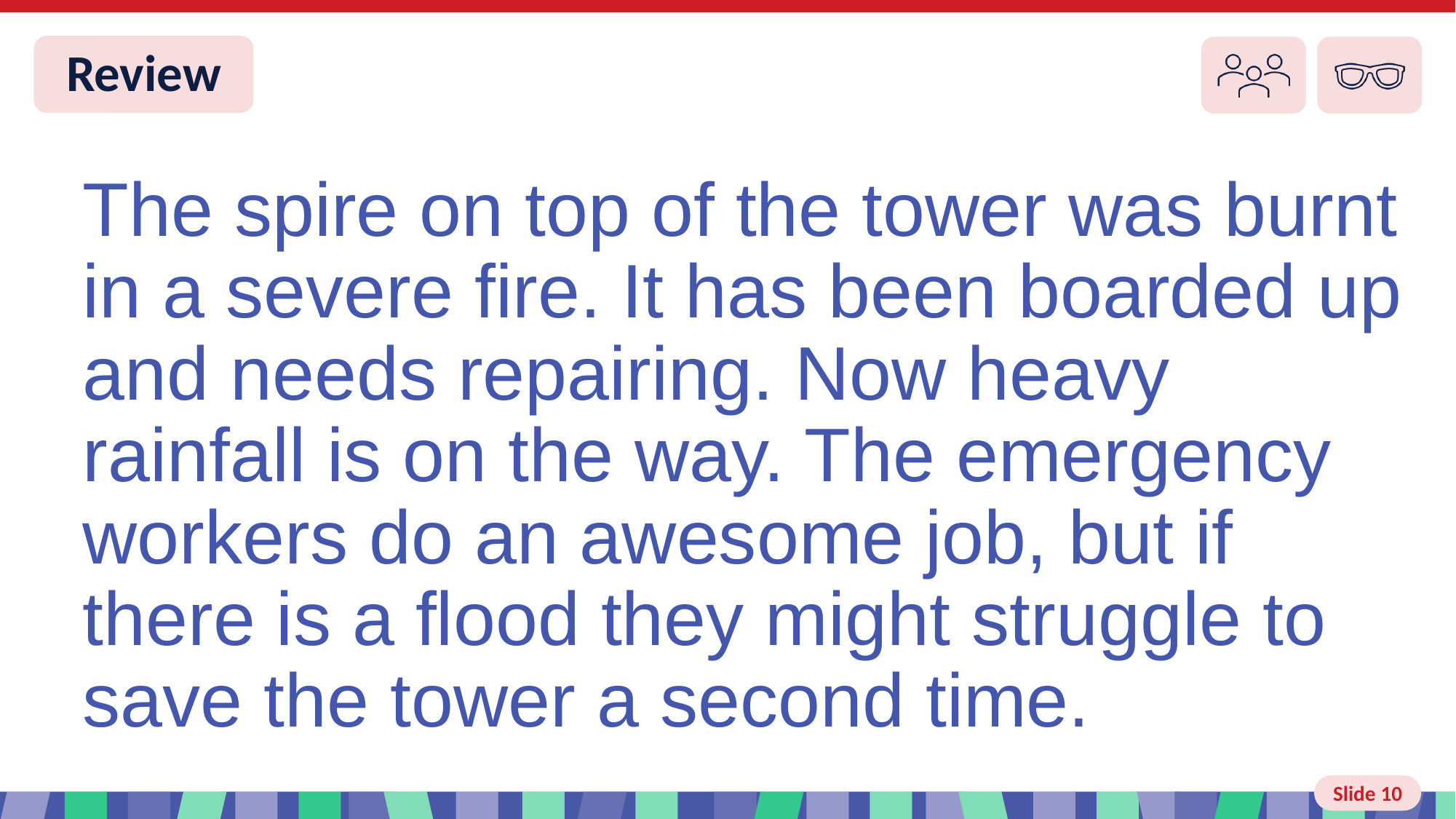

Slide 10 Review You do
The spire on top of the tower was burnt in a severe fire. It has been boarded up and needs repairing. Now heavy rainfall is on the way. The emergency workers do an awesome job, but if there is a flood they might struggle to save the tower a second time.